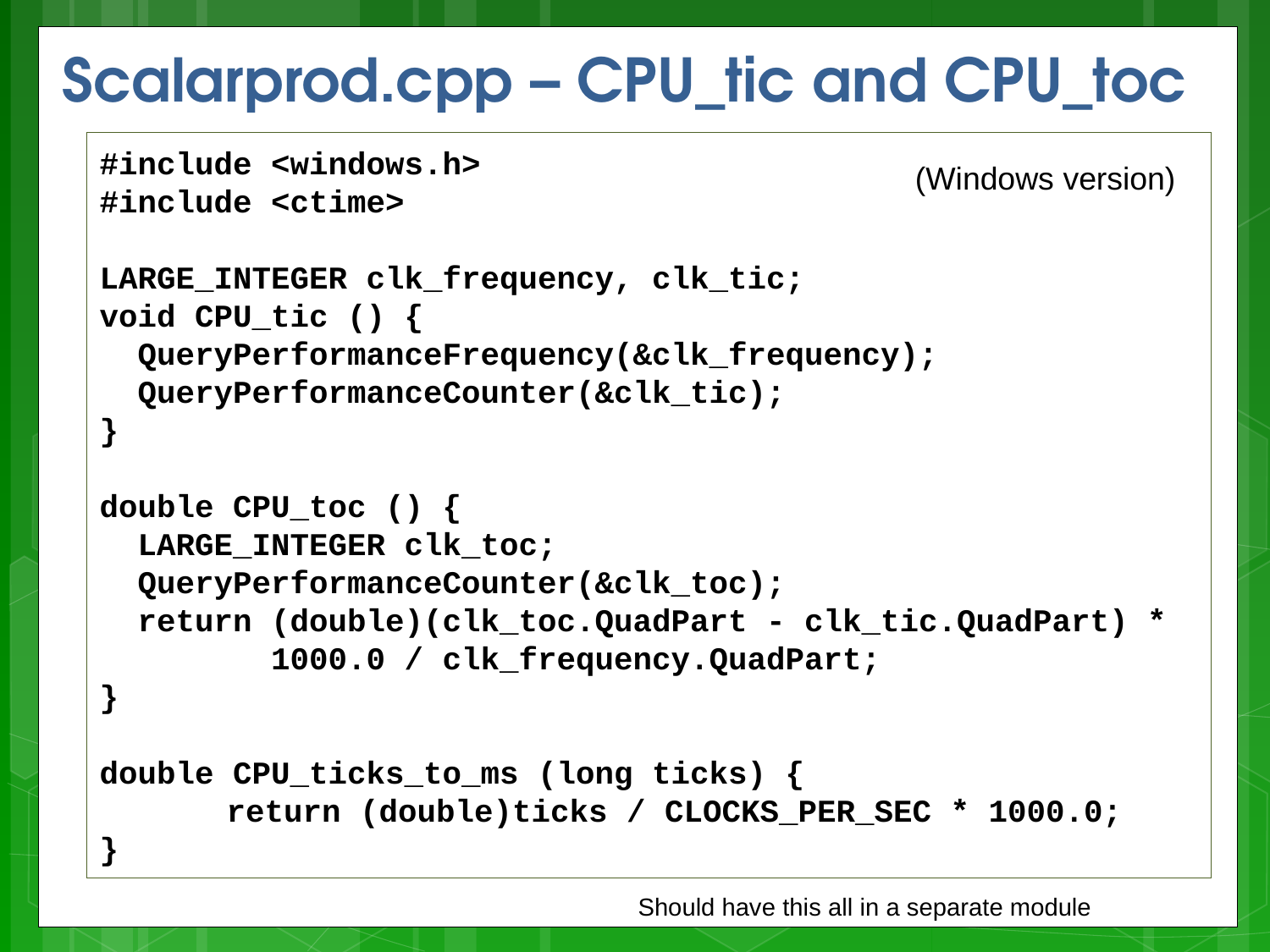

# Scalarprod.cpp – CPU_tic and CPU_toc
#include <windows.h>
#include <ctime>

LARGE_INTEGER clk_frequency, clk_tic;
void CPU_tic () {
  QueryPerformanceFrequency(&clk_frequency);
  QueryPerformanceCounter(&clk_tic);
}

double CPU_toc () {
  LARGE_INTEGER clk_toc;
  QueryPerformanceCounter(&clk_toc);
  return (double)(clk_toc.QuadPart - clk_tic.QuadPart) *
         1000.0 / clk_frequency.QuadPart;
}

double CPU_ticks_to_ms (long ticks) {
	return (double)ticks / CLOCKS_PER_SEC * 1000.0;
}
(Windows version)
Should have this all in a separate module